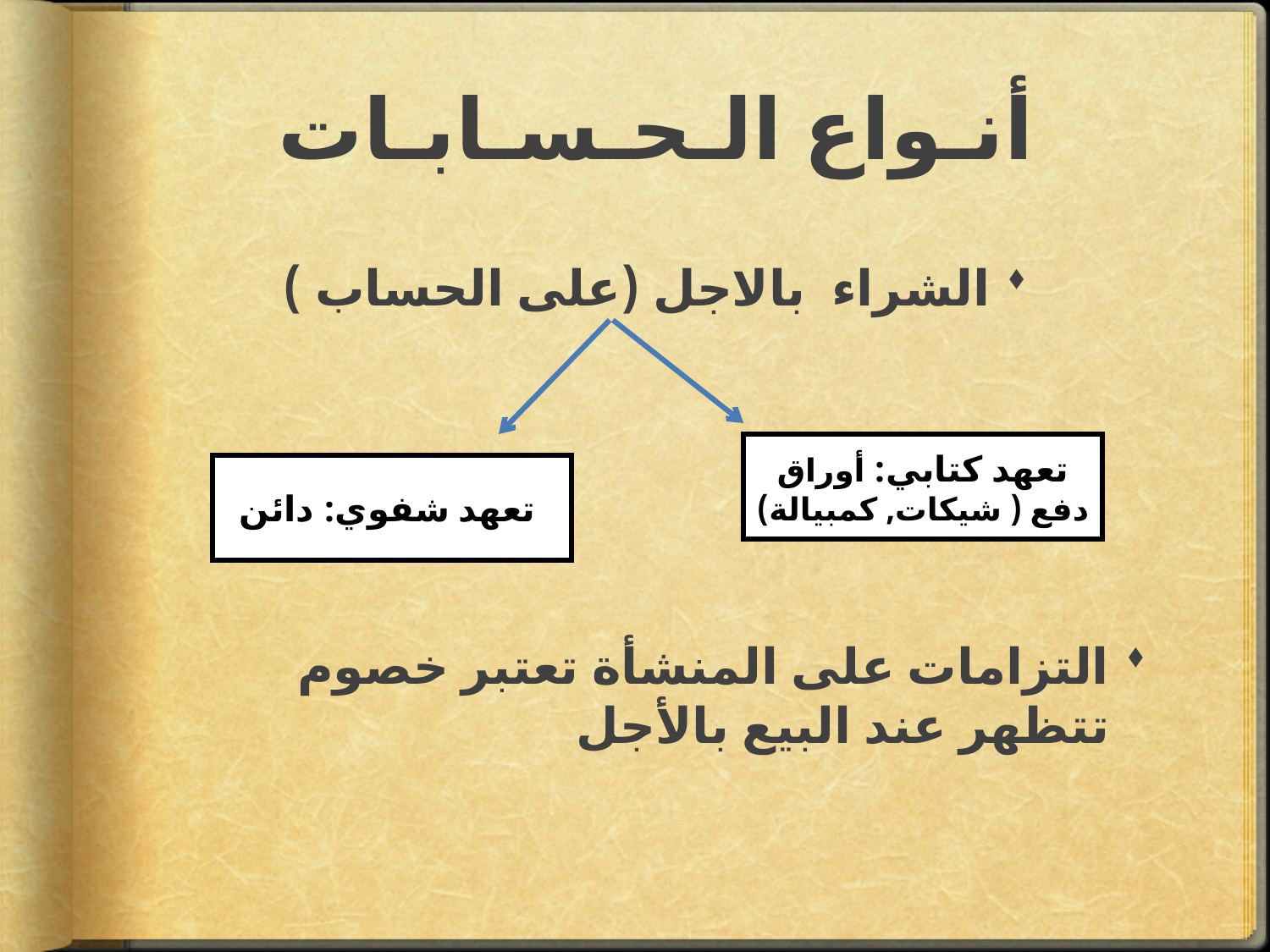

# أنـواع الـحـسـابـات
الشراء  بالاجل (على الحساب )

التزامات على المنشأة تعتبر خصوم تتظهر عند البيع بالأجل
تعهد كتابي: أوراق دفع ( شيكات, كمبيالة)
تعهد شفوي: دائن